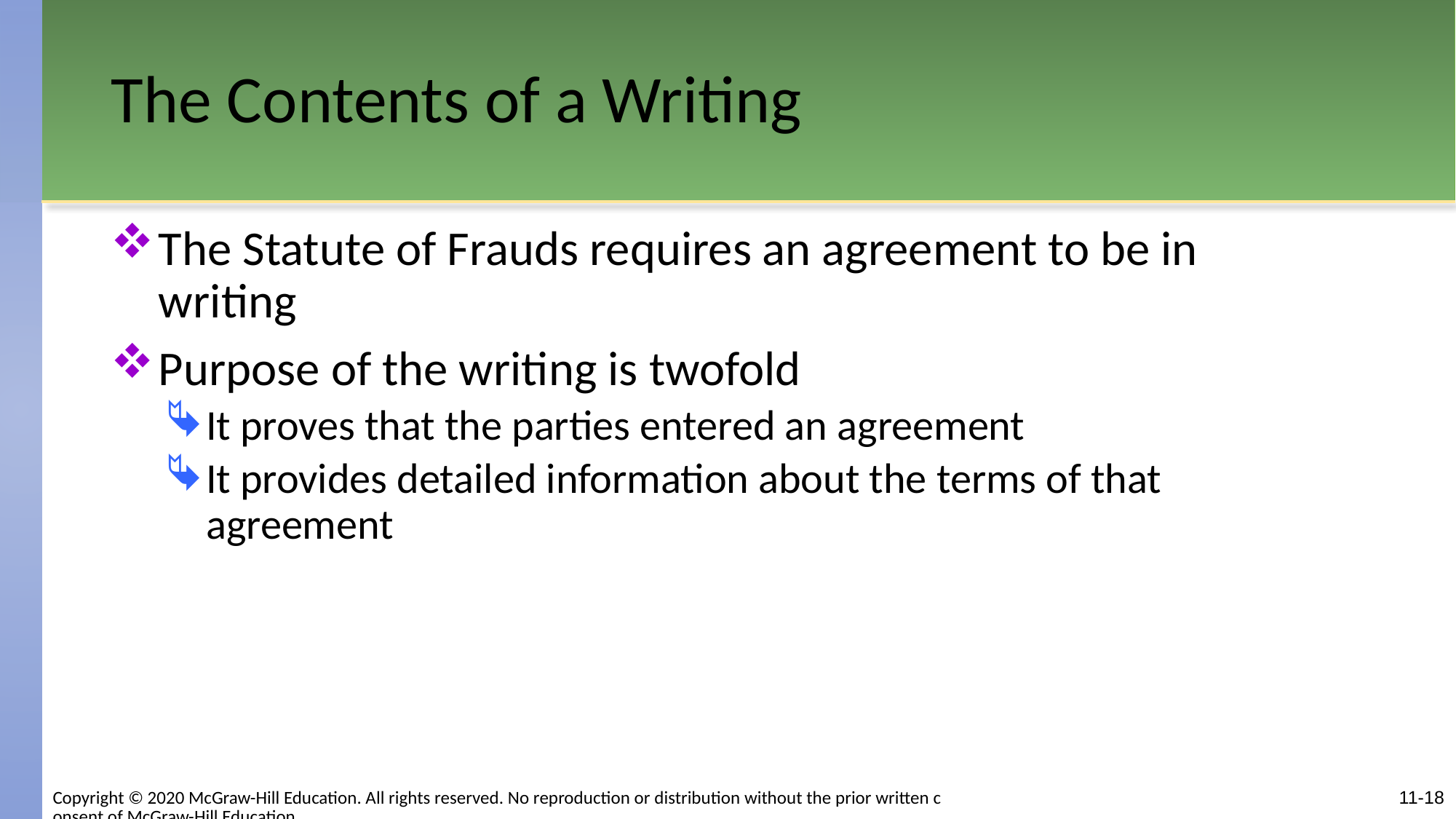

# The Contents of a Writing
The Statute of Frauds requires an agreement to be in writing
Purpose of the writing is twofold
It proves that the parties entered an agreement
It provides detailed information about the terms of that agreement
Copyright © 2020 McGraw-Hill Education. All rights reserved. No reproduction or distribution without the prior written consent of McGraw-Hill Education.
11-18